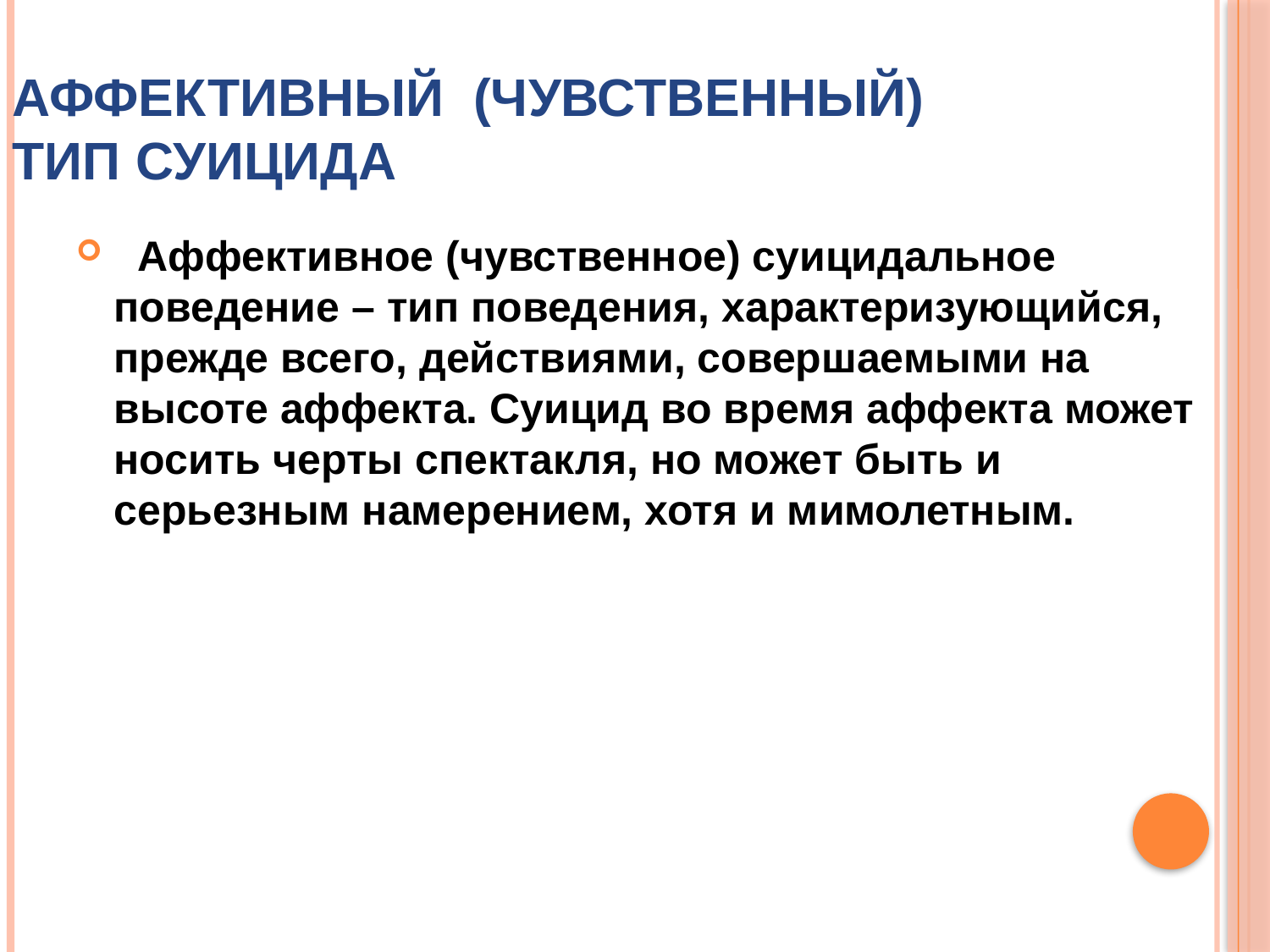

# Аффективный  (чувственный)                тип суицида
  Аффективное (чувственное) суицидальное поведение – тип поведения, характеризующийся, прежде всего, действиями, совершаемыми на высоте аффекта. Суицид во время аффекта может носить черты спектакля, но может быть и серьезным намерением, хотя и мимолетным.